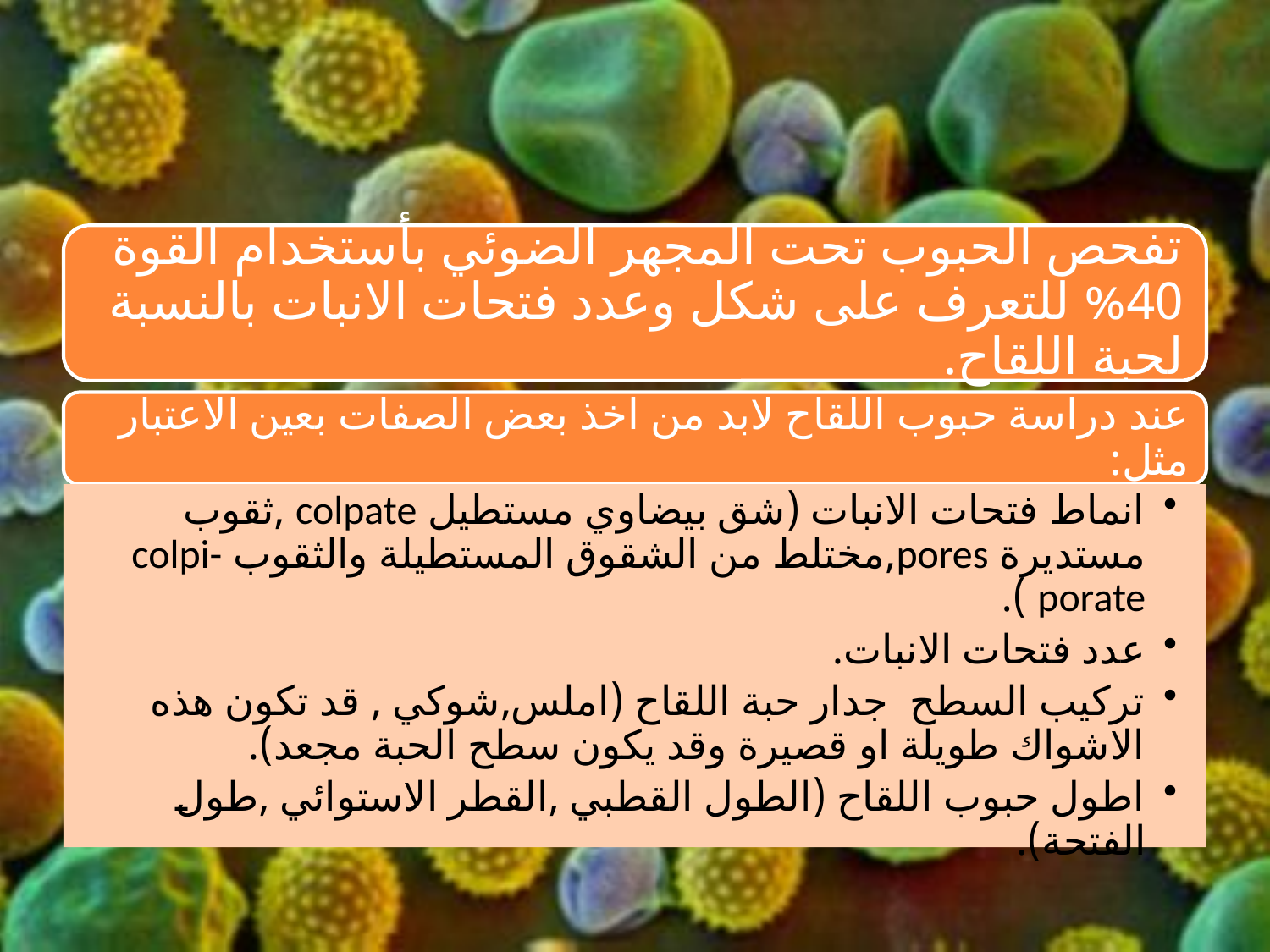

تفحص الحبوب تحت المجهر الضوئي بأستخدام القوة 40% للتعرف على شكل وعدد فتحات الانبات بالنسبة لحبة اللقاح.
عند دراسة حبوب اللقاح لابد من اخذ بعض الصفات بعين الاعتبار مثل:
انماط فتحات الانبات (شق بيضاوي مستطيل colpate ,ثقوب مستديرة pores,مختلط من الشقوق المستطيلة والثقوب colpi-porate ).
عدد فتحات الانبات.
تركيب السطح  جدار حبة اللقاح (املس,شوكي , قد تكون هذه الاشواك طويلة او قصيرة وقد يكون سطح الحبة مجعد).
اطول حبوب اللقاح (الطول القطبي ,القطر الاستوائي ,طول الفتحة).